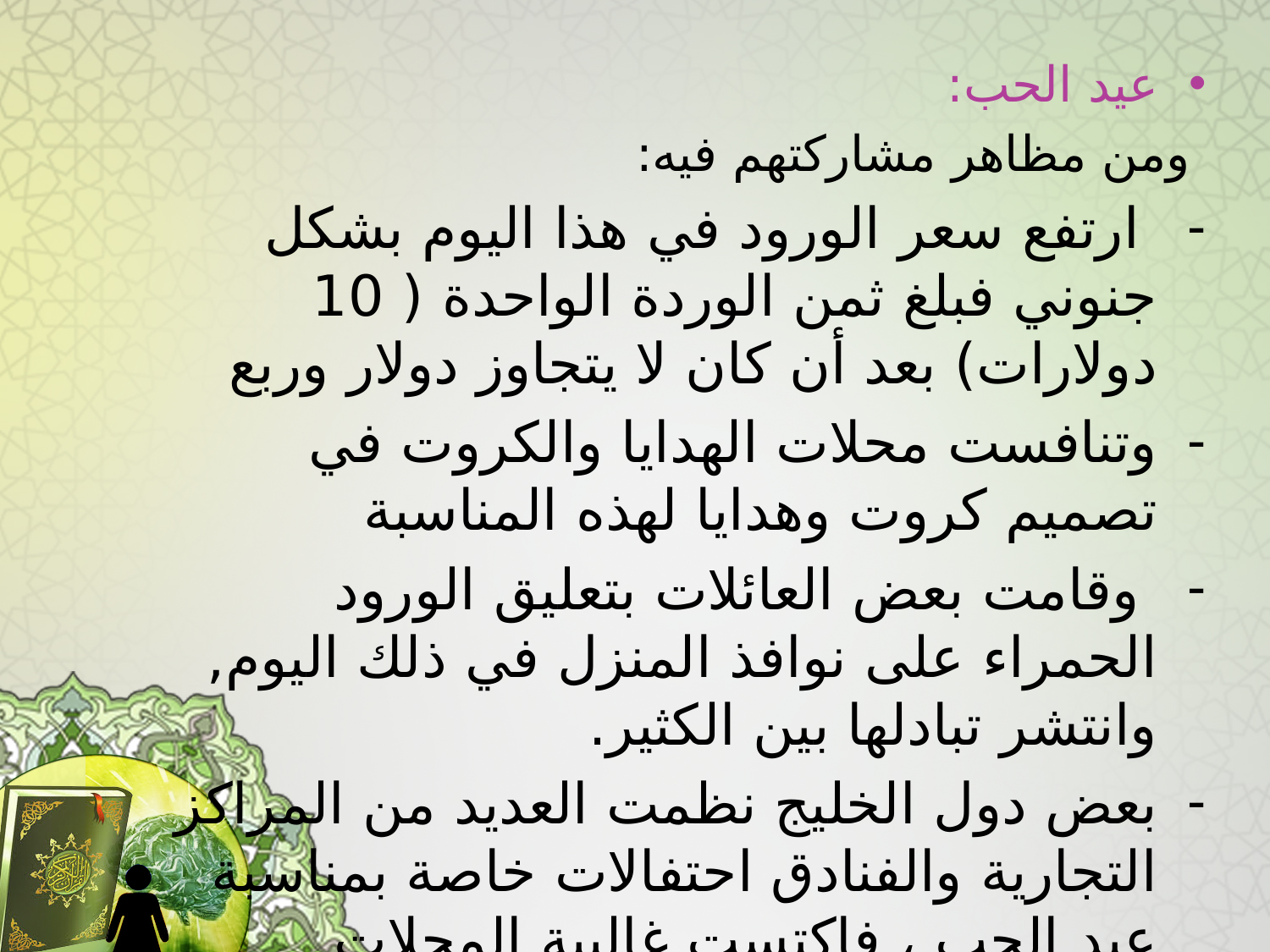

عيد الحب:
 ومن مظاهر مشاركتهم فيه:
 ارتفع سعر الورود في هذا اليوم بشكل جنوني فبلغ ثمن الوردة الواحدة ( 10 دولارات) بعد أن كان لا يتجاوز دولار وربع
وتنافست محلات الهدايا والكروت في تصميم كروت وهدايا لهذه المناسبة
 وقامت بعض العائلات بتعليق الورود الحمراء على نوافذ المنزل في ذلك اليوم, وانتشر تبادلها بين الكثير.
بعض دول الخليج نظمت العديد من المراكز التجارية والفنادق احتفالات خاصة بمناسبة عيد الحب ، فاكتست غالبية المحلات والمجمعات التجارية باللون الأحمر وانتشرت البالونات والألعاب والدمى في أحد المطاعم الخليجية الفاخرة
 لبس أي لباس أحمر اللون
 نقش الأسماء والقلوب على اليدين والحروف الأولى من الأسماء